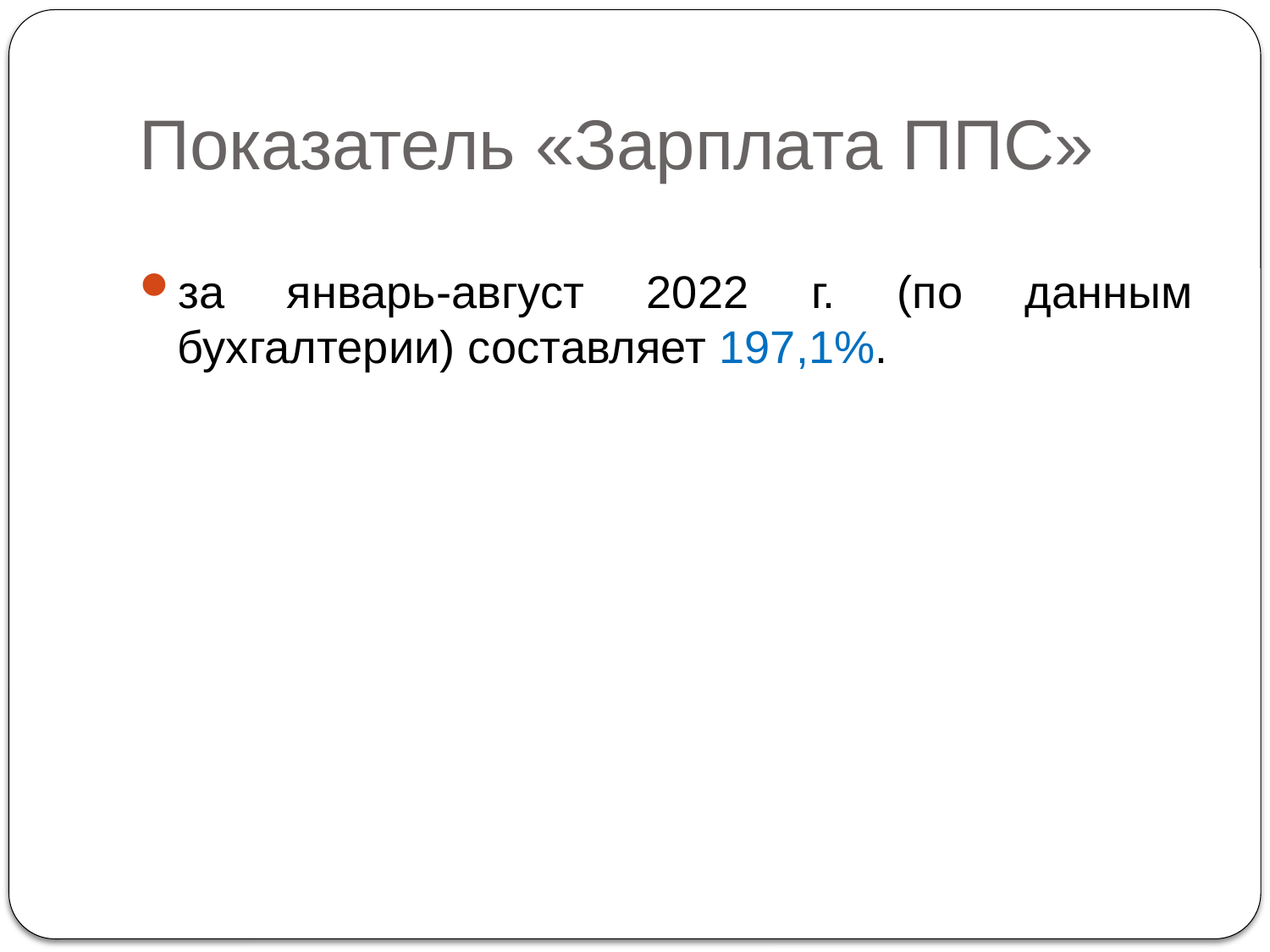

# Показатель «Зарплата ППС»
за январь-август 2022 г. (по данным бухгалтерии) составляет 197,1%.